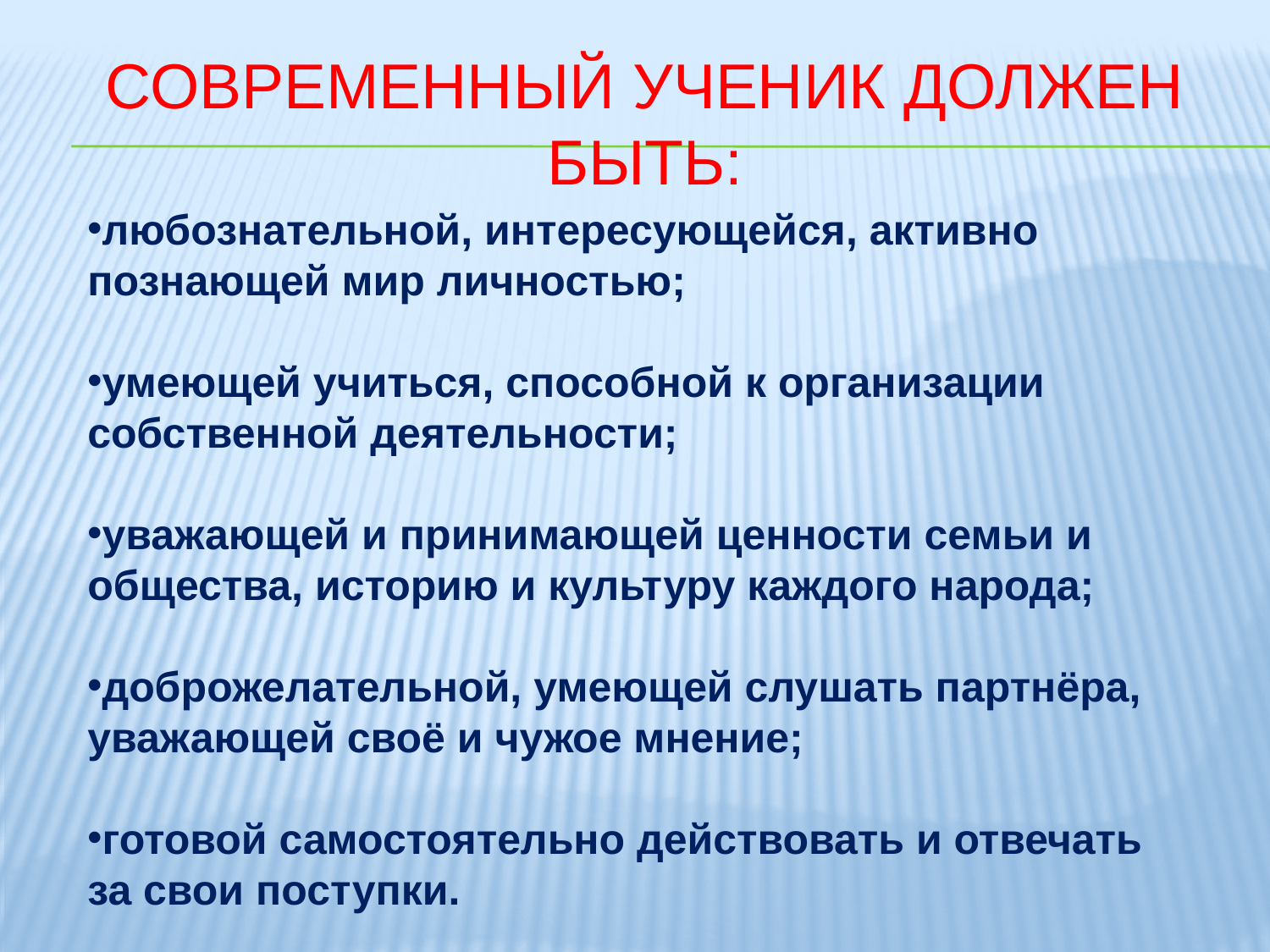

# СОВРЕМЕННЫЙ УЧЕНИК ДОЛЖЕН БЫТЬ:
любознательной, интересующейся, активно познающей мир личностью;

умеющей учиться, способной к организации собственной деятельности;

уважающей и принимающей ценности семьи и общества, историю и культуру каждого народа;

доброжелательной, умеющей слушать партнёра, уважающей своё и чужое мнение;

готовой самостоятельно действовать и отвечать за свои поступки.